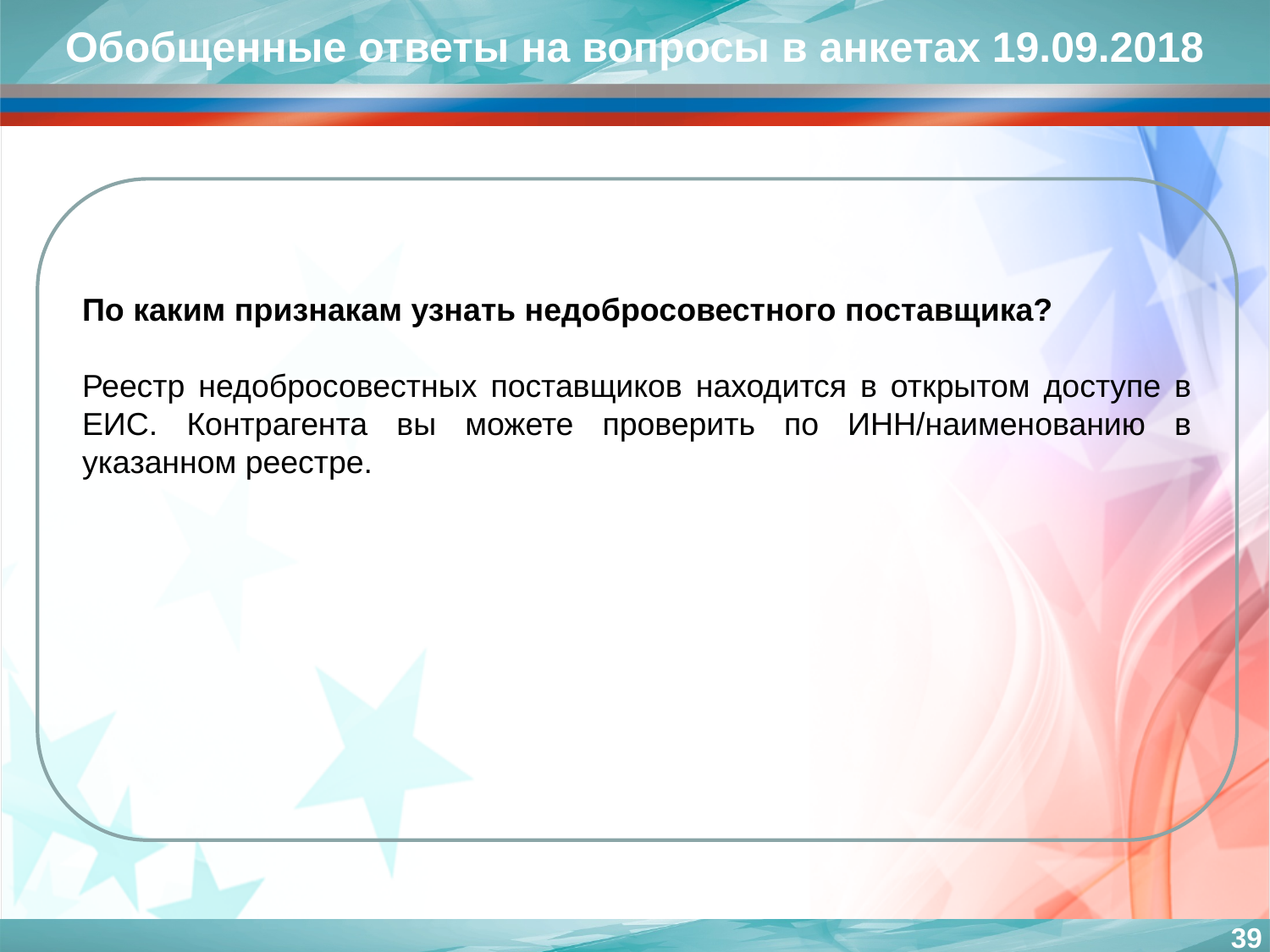

Обобщенные ответы на вопросы в анкетах 19.09.2018

По каким признакам узнать недобросовестного поставщика?

Реестр недобросовестных поставщиков находится в открытом доступе в ЕИС. Контрагента вы можете проверить по ИНН/наименованию в указанном реестре.
39